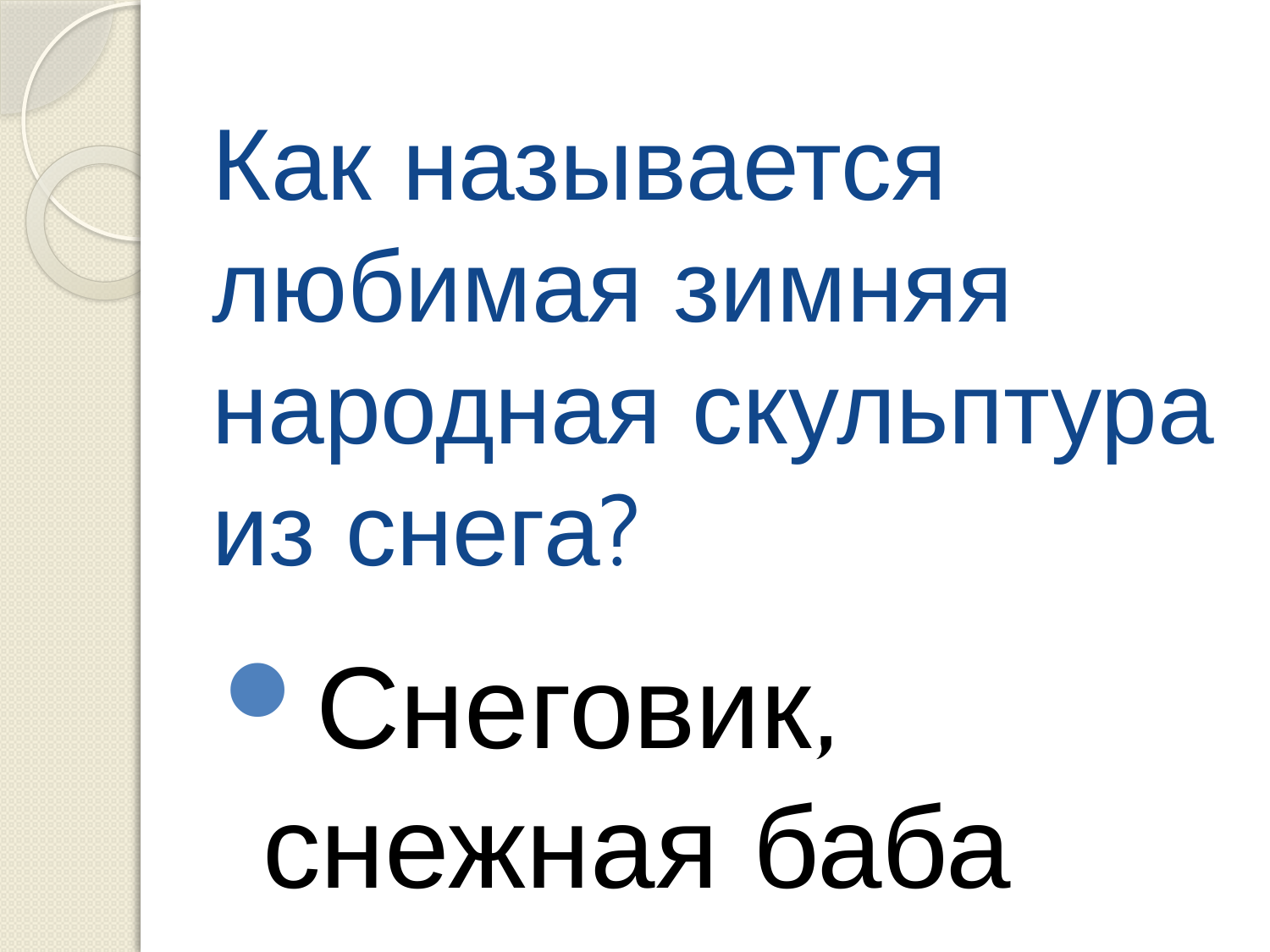

# Как называется любимая зимняя народная скульптура из снега?
Снеговик, снежная баба